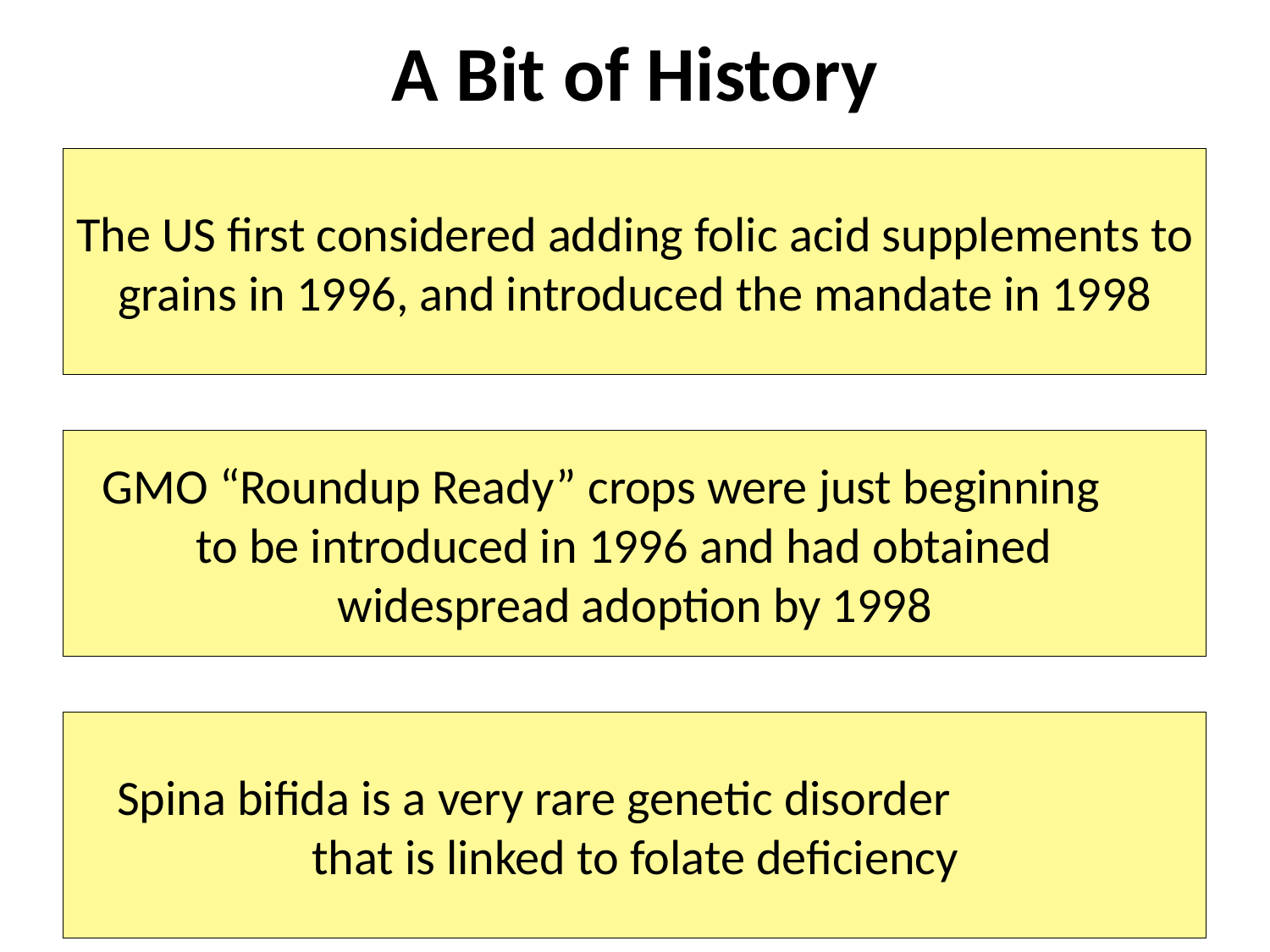

# A Bit of History
The US first considered adding folic acid supplements to grains in 1996, and introduced the mandate in 1998
GMO “Roundup Ready” crops were just beginning       to be introduced in 1996 and had obtained   widespread adoption by 1998
Spina bifida is a very rare genetic disorder                   that is linked to folate deficiency